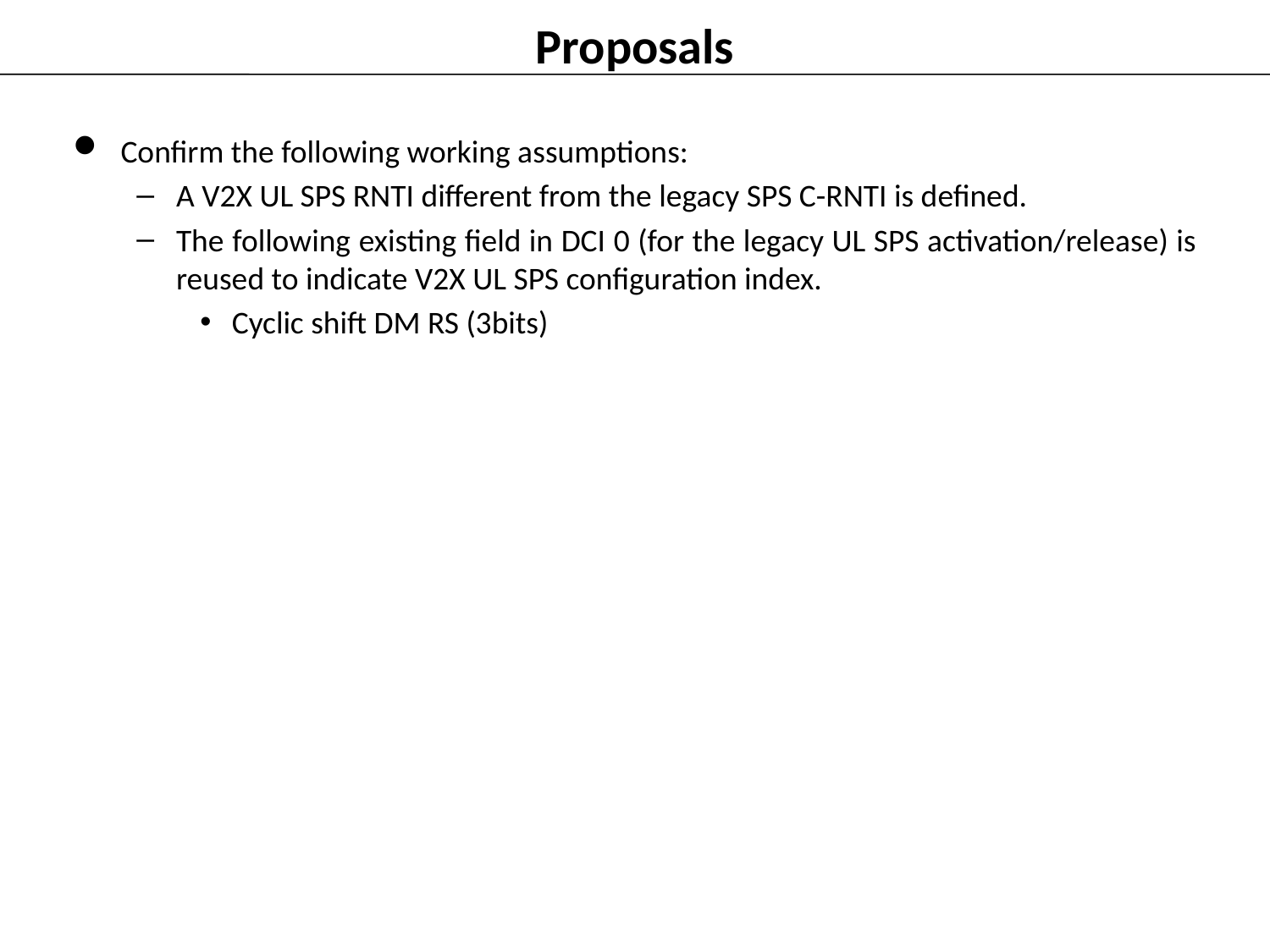

# Proposals
Confirm the following working assumptions:
A V2X UL SPS RNTI different from the legacy SPS C-RNTI is defined.
The following existing field in DCI 0 (for the legacy UL SPS activation/release) is reused to indicate V2X UL SPS configuration index.
Cyclic shift DM RS (3bits)